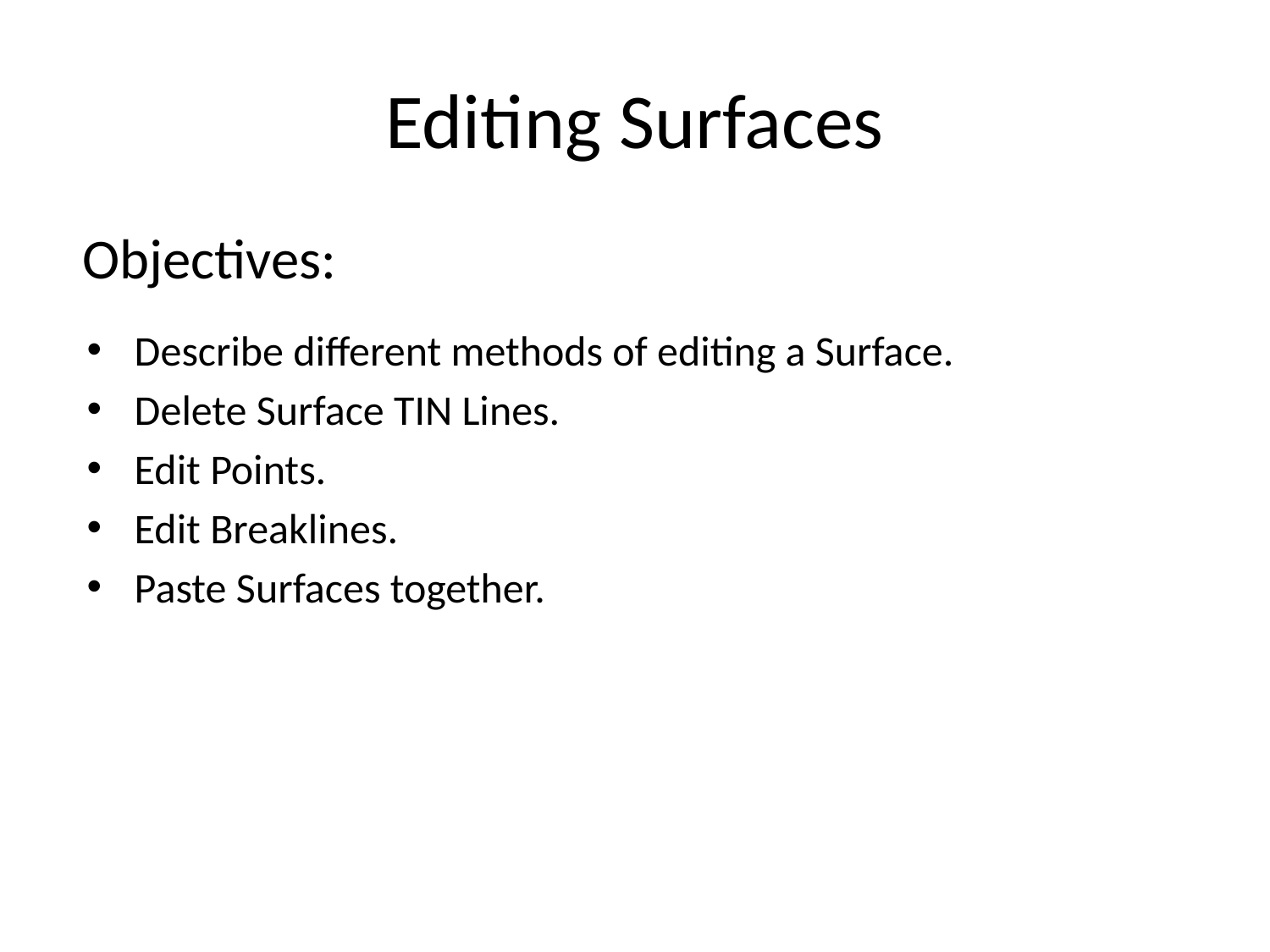

# Editing Surfaces
Objectives:
Describe different methods of editing a Surface.
Delete Surface TIN Lines.
Edit Points.
Edit Breaklines.
Paste Surfaces together.